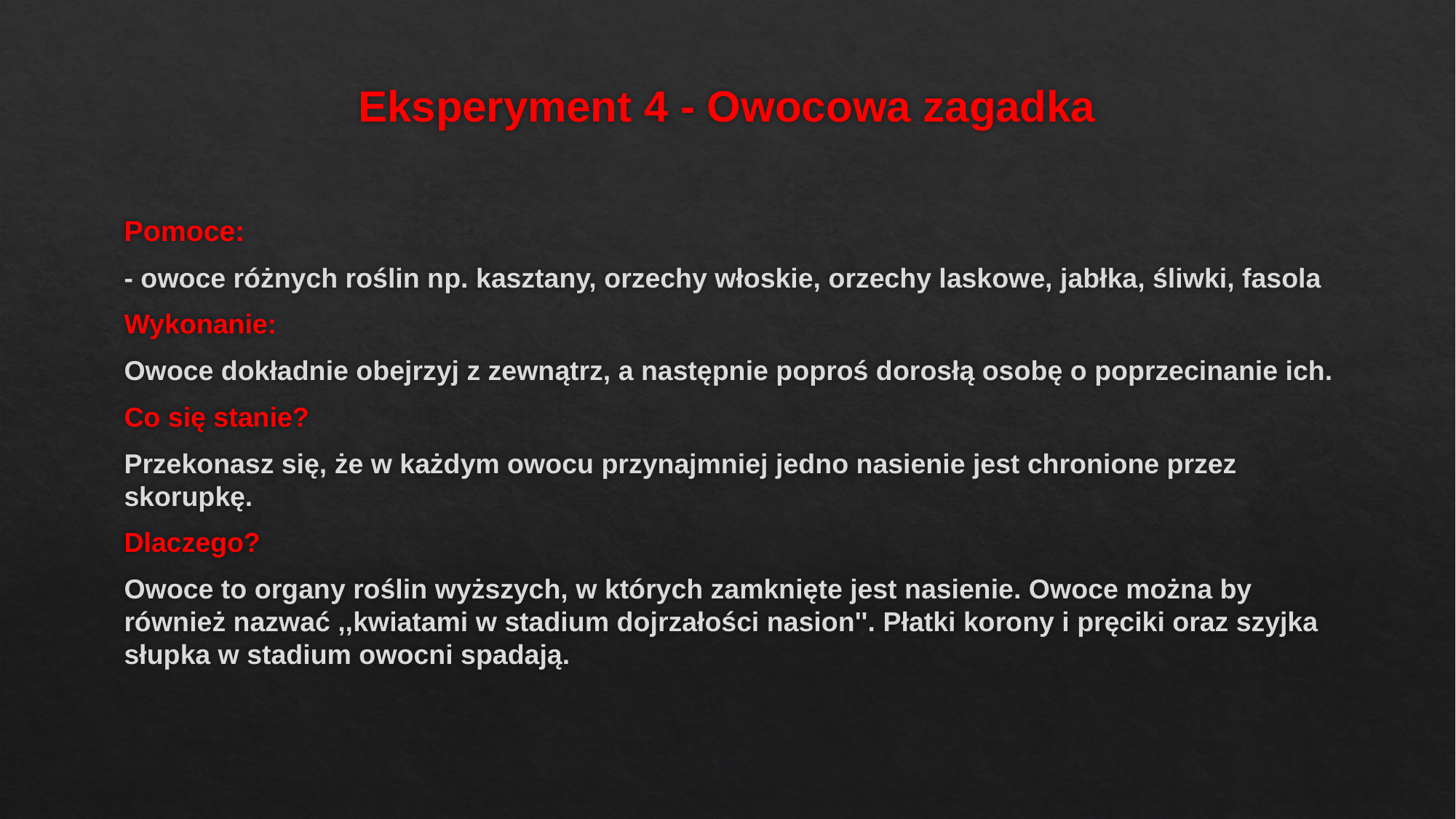

# Eksperyment 4 - Owocowa zagadka
Pomoce:
- owoce różnych roślin np. kasztany, orzechy włoskie, orzechy laskowe, jabłka, śliwki, fasola
Wykonanie:
Owoce dokładnie obejrzyj z zewnątrz, a następnie poproś dorosłą osobę o poprzecinanie ich.
Co się stanie?
Przekonasz się, że w każdym owocu przynajmniej jedno nasienie jest chronione przez skorupkę.
Dlaczego?
Owoce to organy roślin wyższych, w których zamknięte jest nasienie. Owoce można by również nazwać ,,kwiatami w stadium dojrzałości nasion''. Płatki korony i pręciki oraz szyjka słupka w stadium owocni spadają.